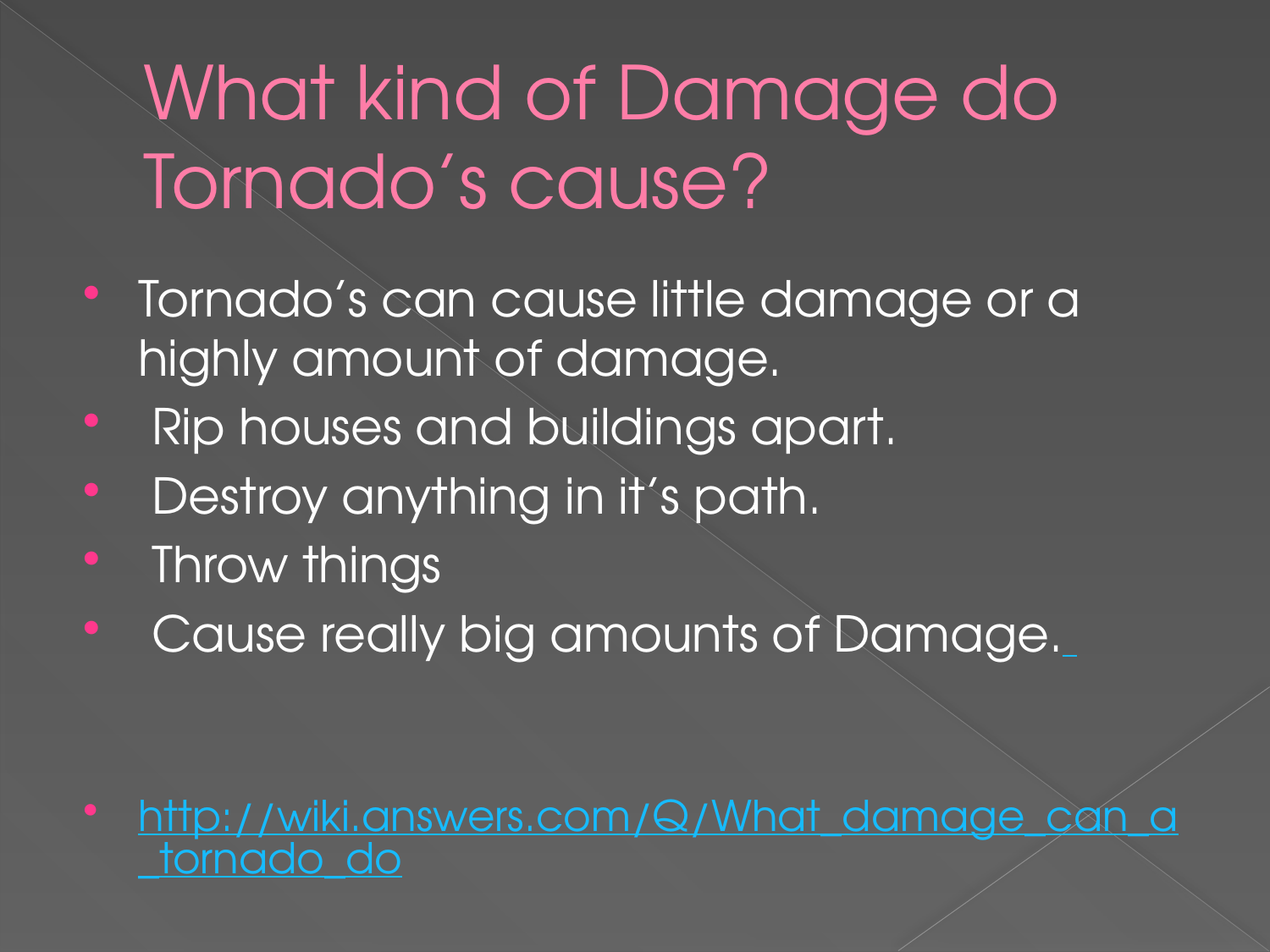

# What kind of Damage do Tornado’s cause?
Tornado’s can cause little damage or a highly amount of damage.
 Rip houses and buildings apart.
 Destroy anything in it’s path.
 Throw things
 Cause really big amounts of Damage.

http://wiki.answers.com/Q/What_damage_can_a_tornado_do